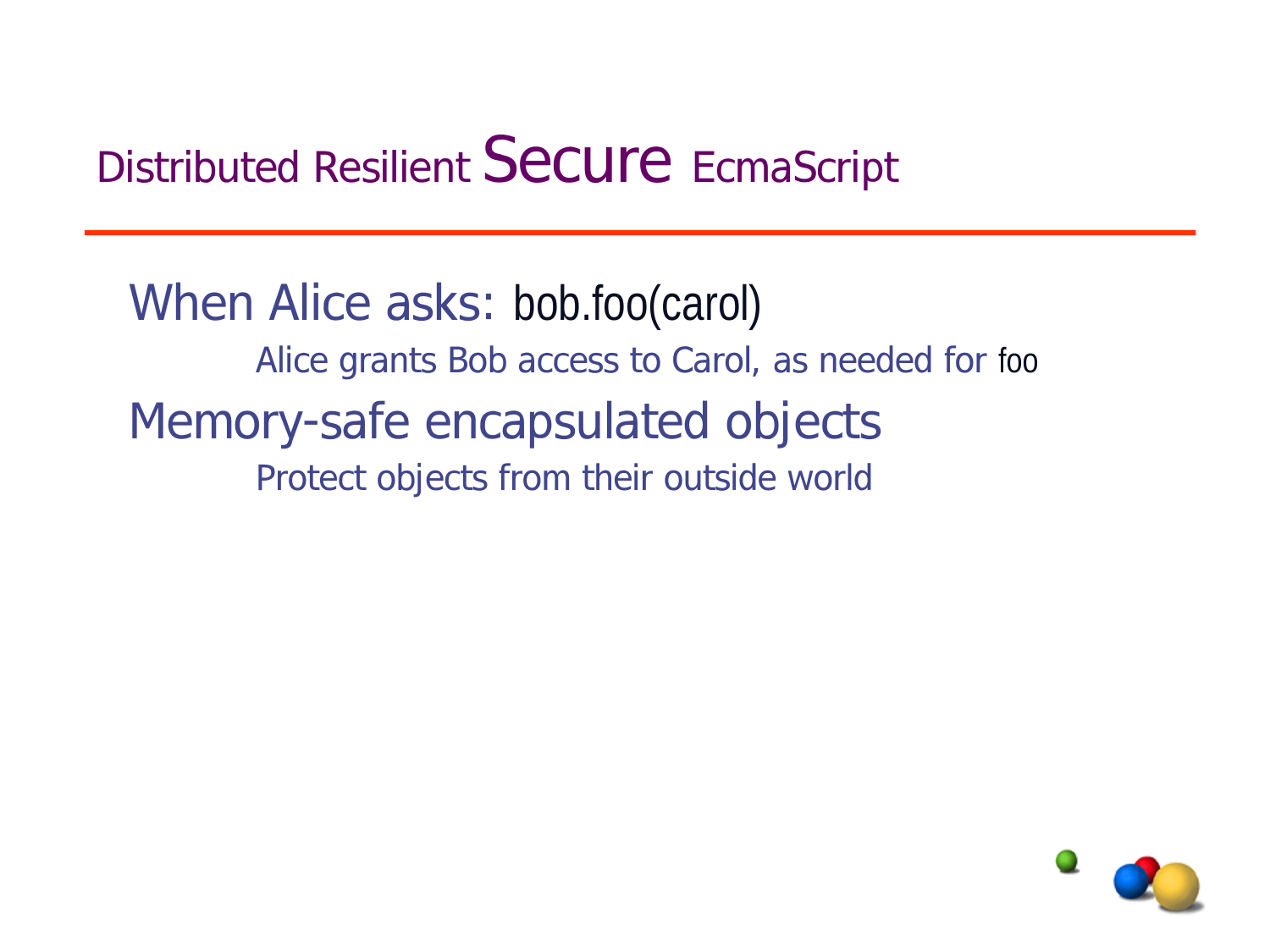

# Distributed Resilient Secure EcmaScript
When Alice asks: bob.foo(carol)
Alice grants Bob access to Carol, as needed for foo
Memory-safe encapsulated objects
Protect objects from their outside world